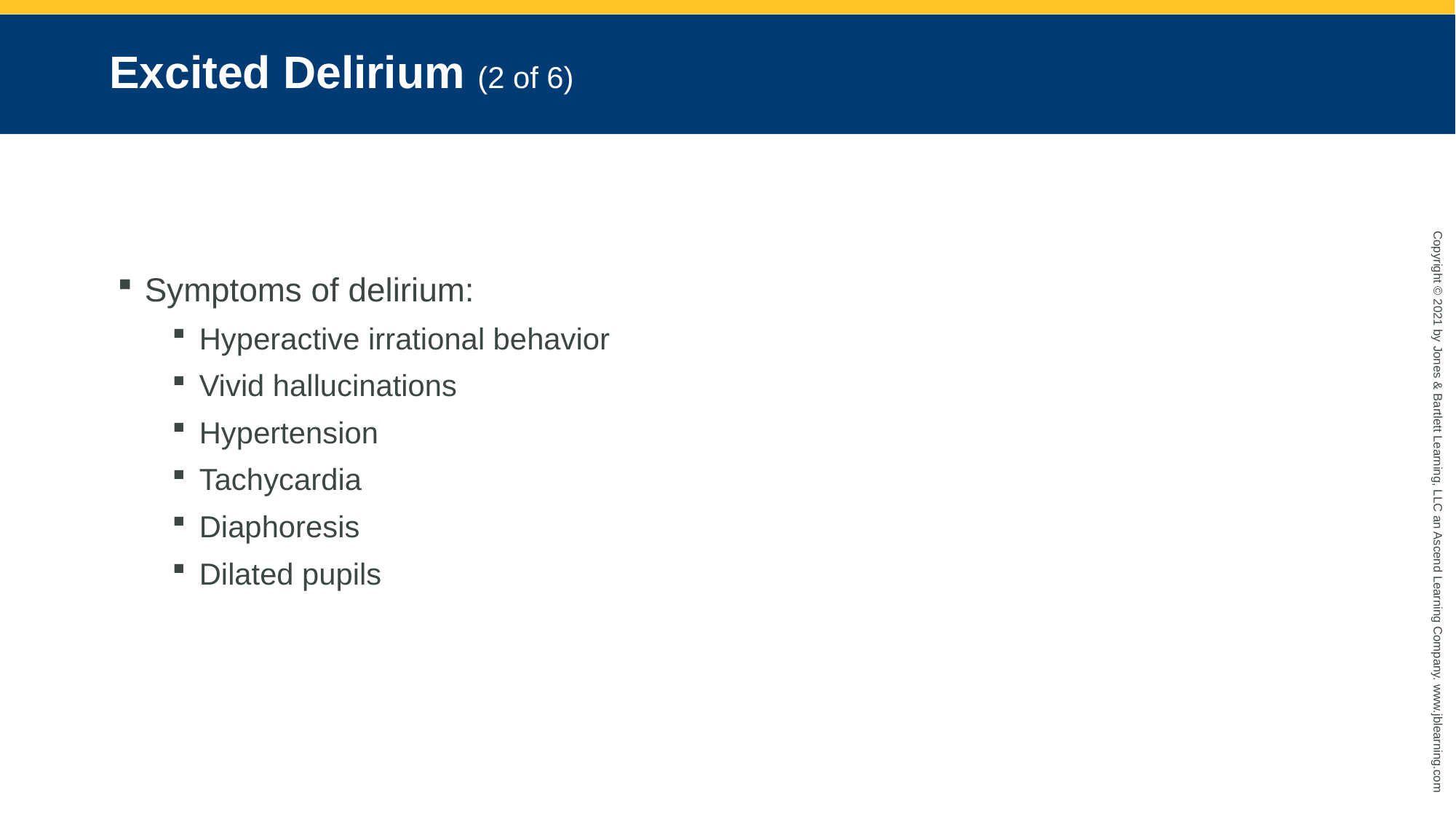

# Excited Delirium (2 of 6)
Symptoms of delirium:
Hyperactive irrational behavior
Vivid hallucinations
Hypertension
Tachycardia
Diaphoresis
Dilated pupils